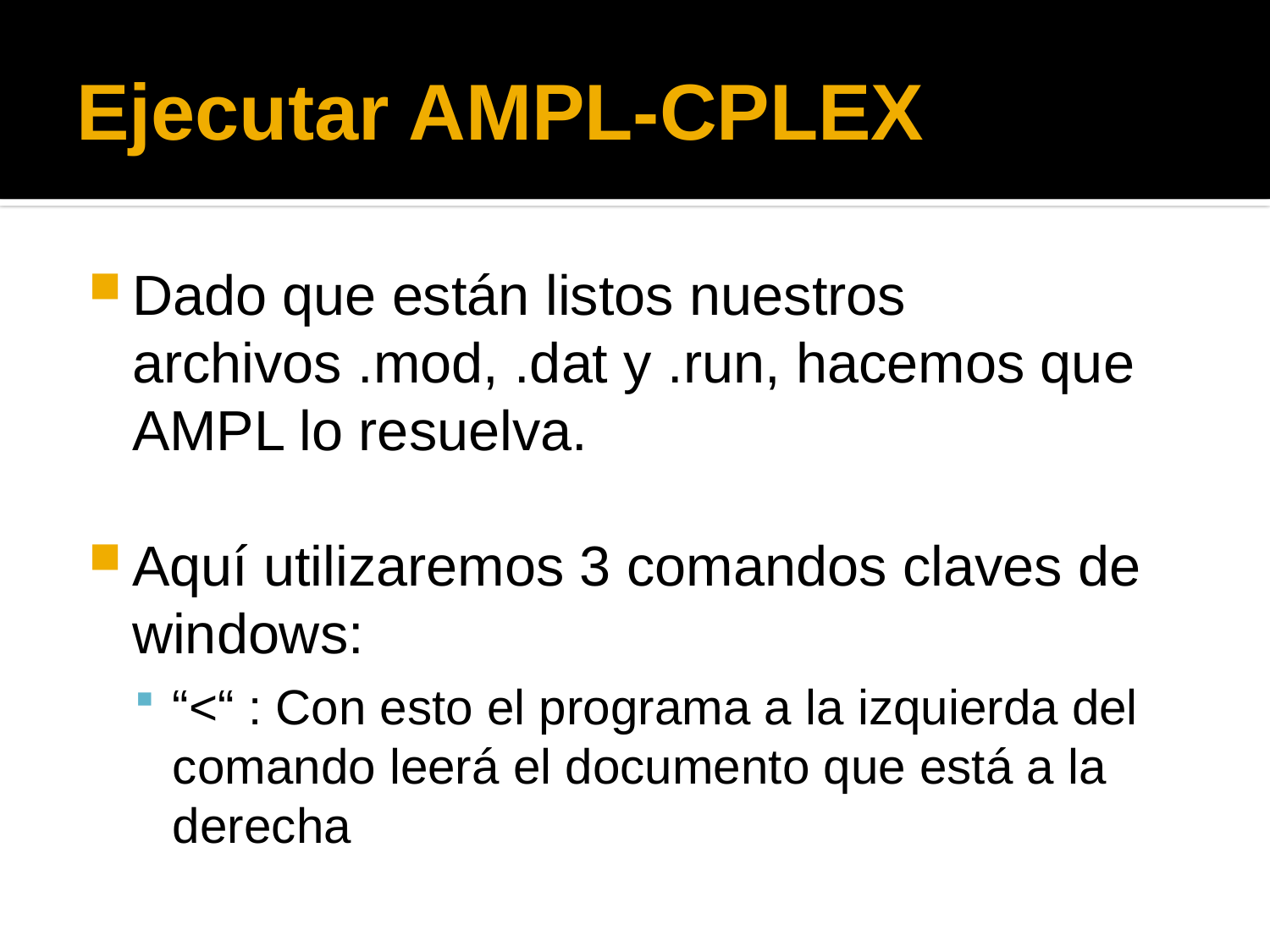

# Ejecutar AMPL-CPLEX
Dado que están listos nuestros archivos .mod, .dat y .run, hacemos que AMPL lo resuelva.

Aquí utilizaremos 3 comandos claves de windows:
“<“ : Con esto el programa a la izquierda del comando leerá el documento que está a la derecha